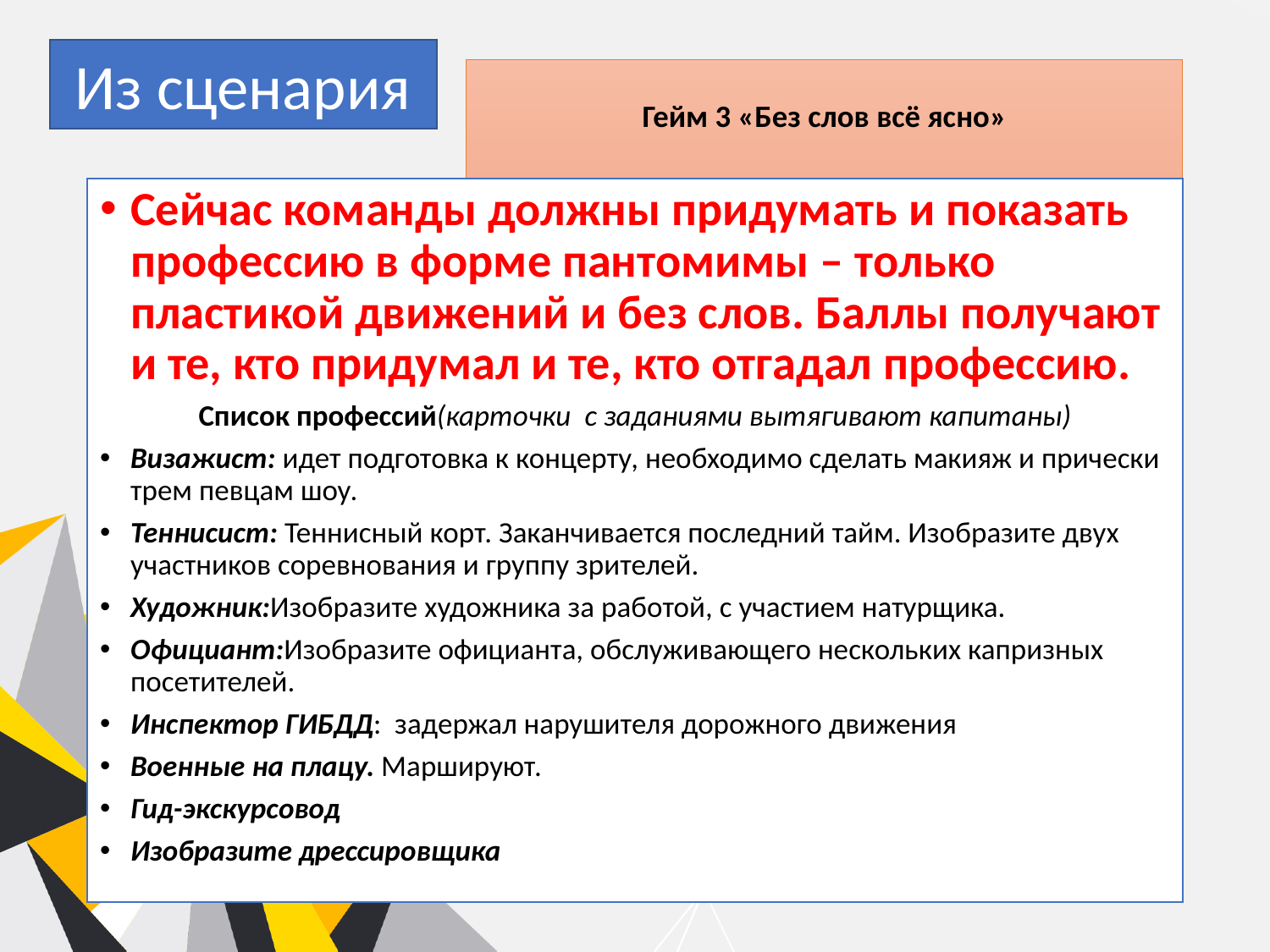

Из сценария
# Гейм 3 «Без слов всё ясно»
Сейчас команды должны придумать и показать профессию в форме пантомимы – только пластикой движений и без слов. Баллы получают и те, кто придумал и те, кто отгадал профессию.
Список профессий(карточки  с заданиями вытягивают капитаны)
Визажист: идет подготовка к концерту, необходимо сделать макияж и прически трем певцам шоу.
Теннисист: Теннисный корт. Заканчивается последний тайм. Изобразите двух участников соревнования и группу зрителей.
Художник:Изобразите художника за работой, с участием натурщика.
Официант:Изобразите официанта, обслуживающего нескольких капризных посетителей.
Инспектор ГИБДД:  задержал нарушителя дорожного движения
Военные на плацу. Маршируют.
Гид-экскурсовод
Изобразите дрессировщика